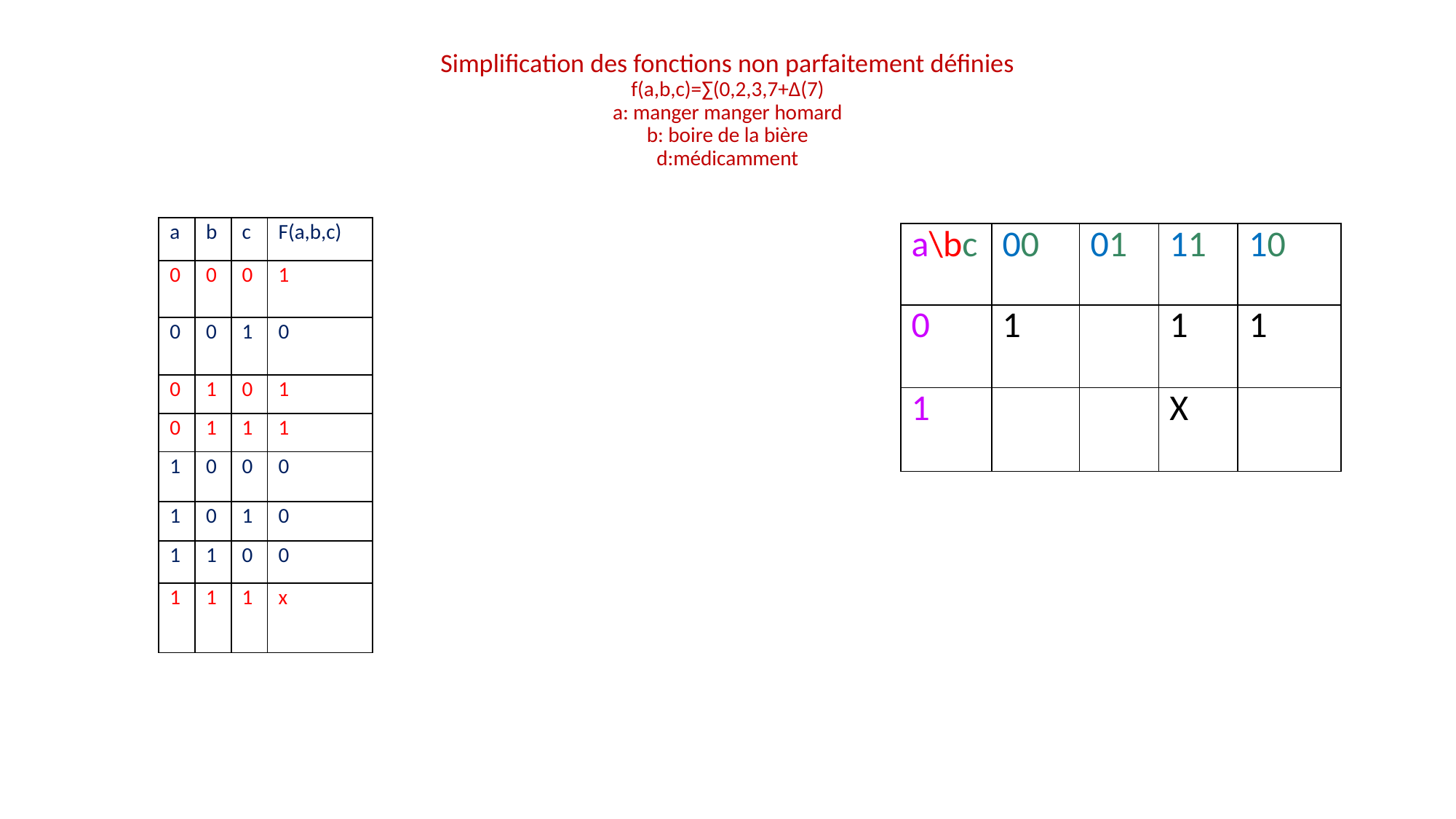

# Simplification des fonctions non parfaitement définies f(a,b,c)=∑(0,2,3,7+∆(7) a: manger manger homard b: boire de la bière d:médicamment
| a | b | c | F(a,b,c) |
| --- | --- | --- | --- |
| 0 | 0 | 0 | 1 |
| 0 | 0 | 1 | 0 |
| 0 | 1 | 0 | 1 |
| 0 | 1 | 1 | 1 |
| 1 | 0 | 0 | 0 |
| 1 | 0 | 1 | 0 |
| 1 | 1 | 0 | 0 |
| 1 | 1 | 1 | x |
| a\bc | 00 | 01 | 11 | 10 |
| --- | --- | --- | --- | --- |
| 0 | 1 |  | 1 | 1 |
| 1 |  |  | X |  |